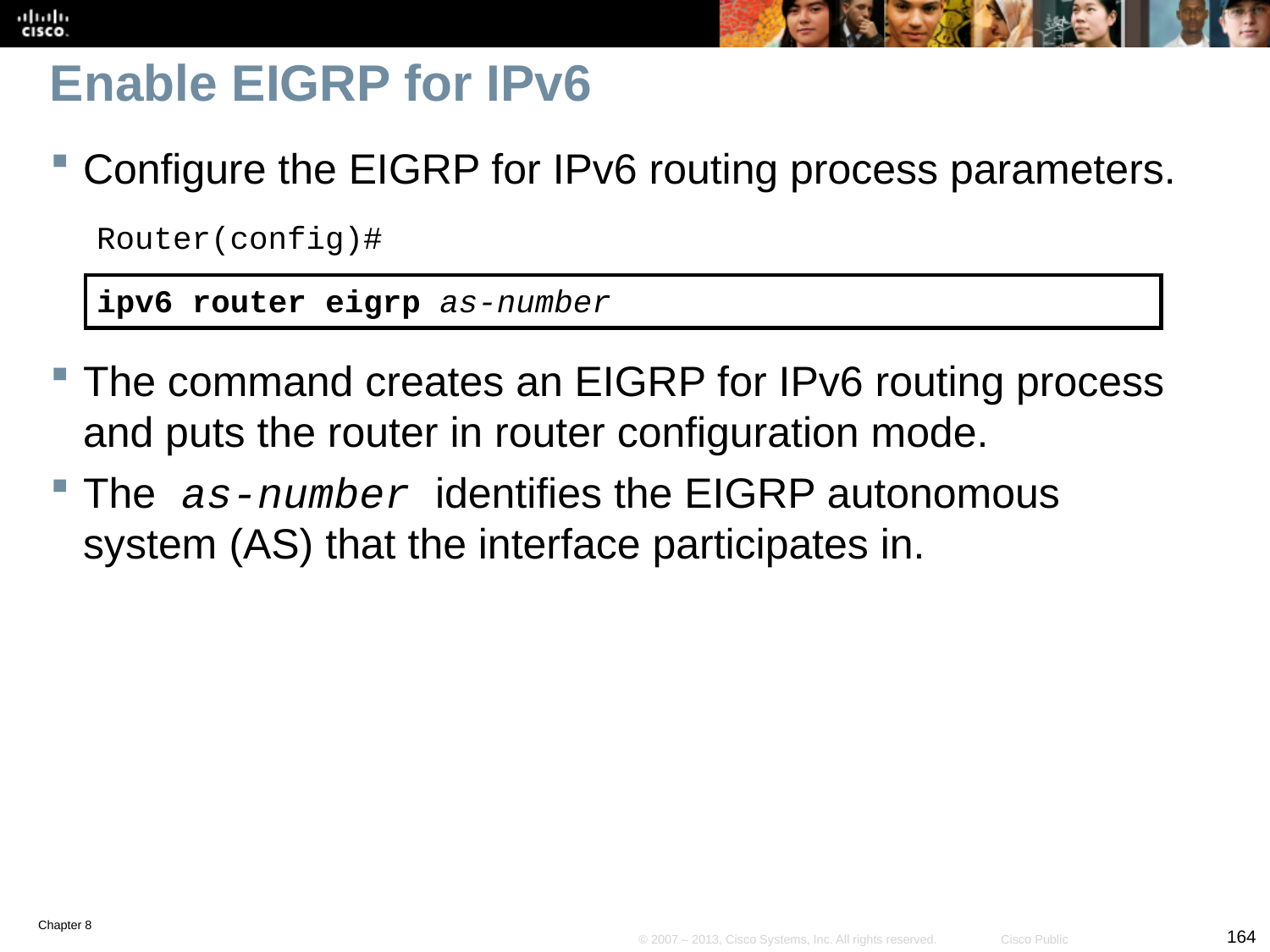

# Enable EIGRP for IPv6
Configure the EIGRP for IPv6 routing process parameters.
Router(config)#
ipv6 router eigrp as-number
The command creates an EIGRP for IPv6 routing process and puts the router in router configuration mode.
The as-number identifies the EIGRP autonomous system (AS) that the interface participates in.